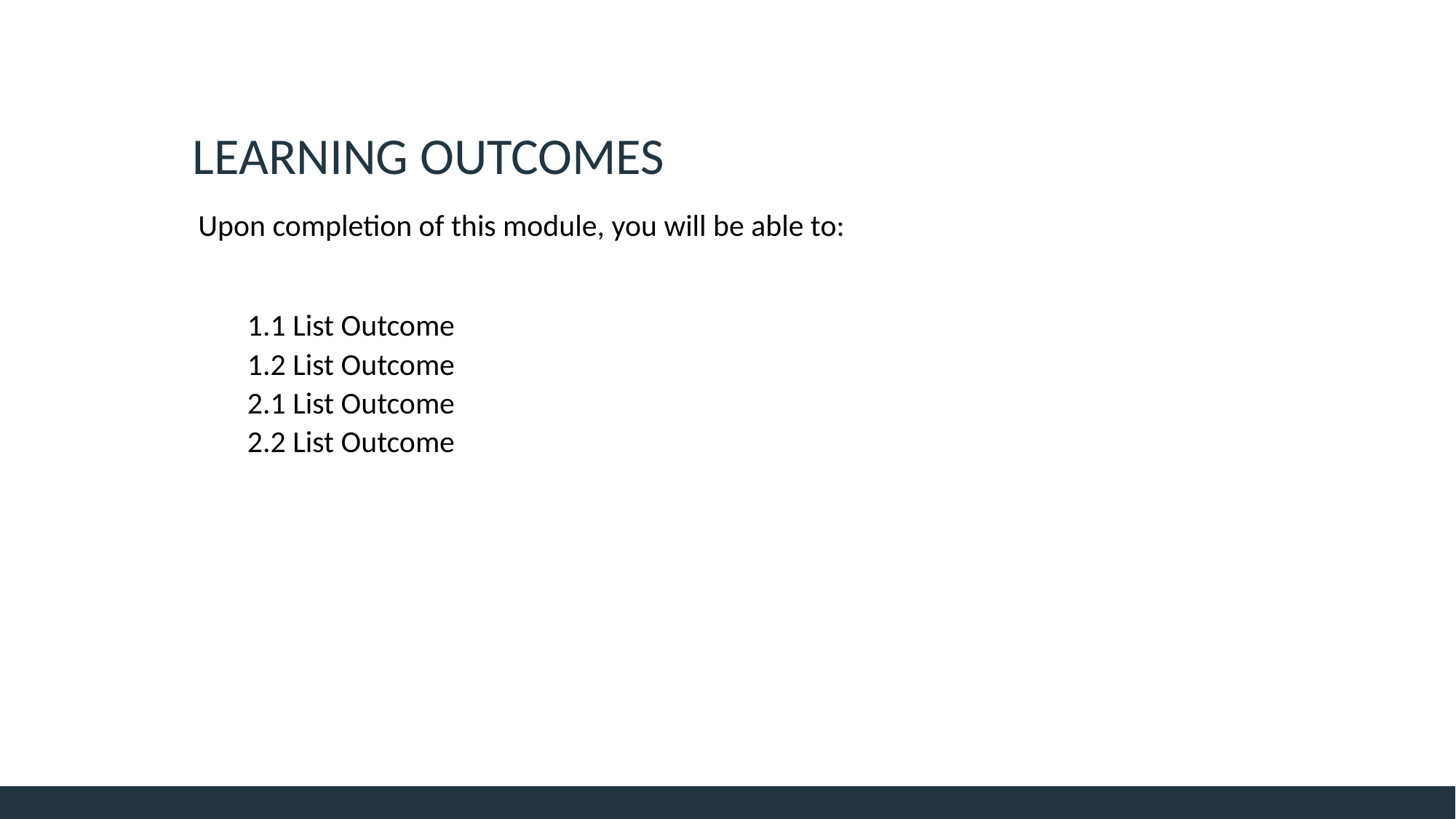

# Learning outcomes
Upon completion of this module, you will be able to:

1.1 List Outcome
1.2 List Outcome
2.1 List Outcome
2.2 List Outcome